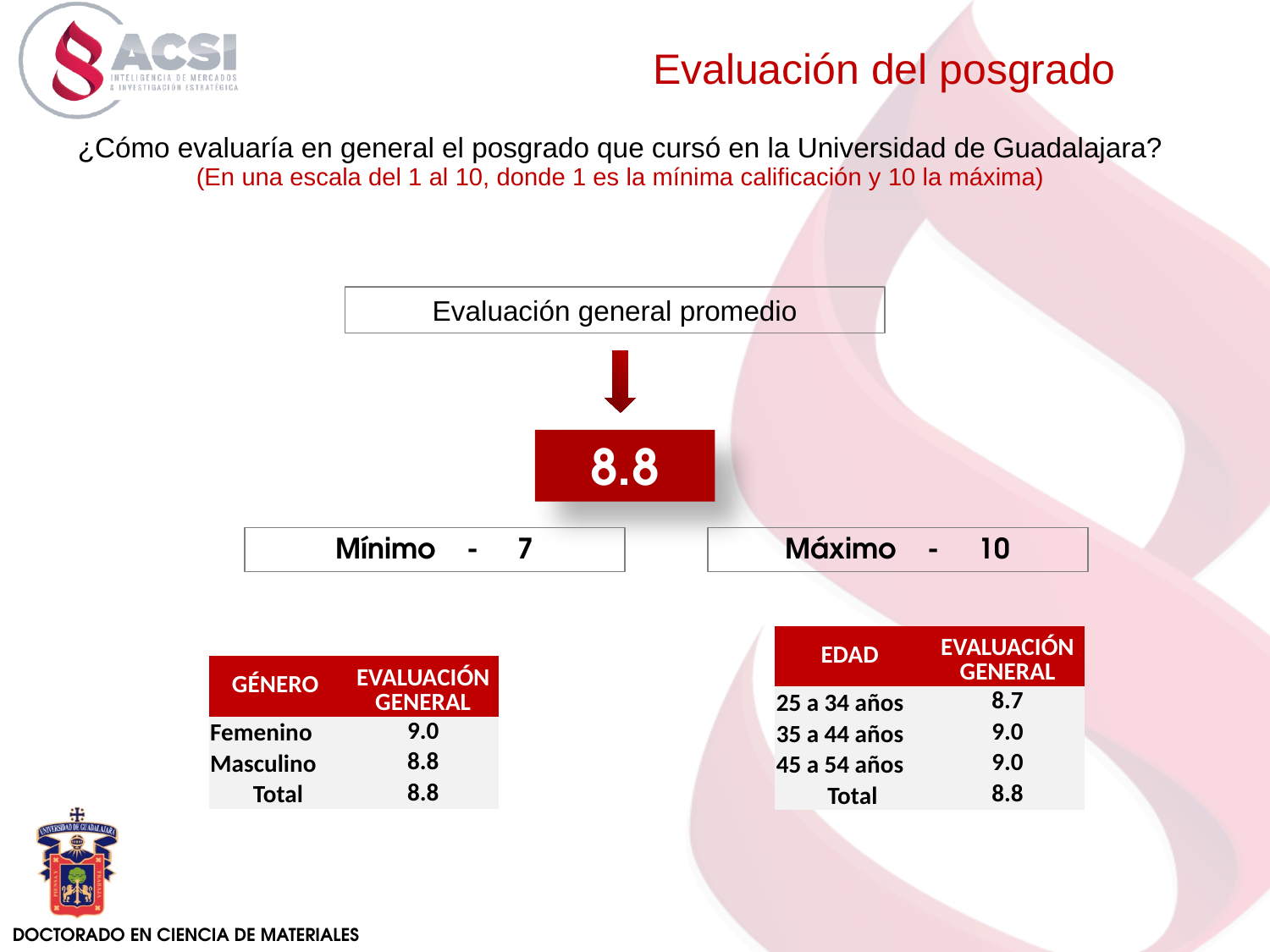

Evaluación del posgrado
¿Cómo evaluaría en general el posgrado que cursó en la Universidad de Guadalajara?
(En una escala del 1 al 10, donde 1 es la mínima calificación y 10 la máxima)
Evaluación general promedio

8.8
Mínimo    -     7
Máximo    -     10
| EDAD | EVALUACIÓN GENERAL |
| --- | --- |
| 25 a 34 años | 8.7 |
| 35 a 44 años | 9.0 |
| 45 a 54 años | 9.0 |
| Total | 8.8 |
| GÉNERO | EVALUACIÓN GENERAL |
| --- | --- |
| Femenino | 9.0 |
| Masculino | 8.8 |
| Total | 8.8 |